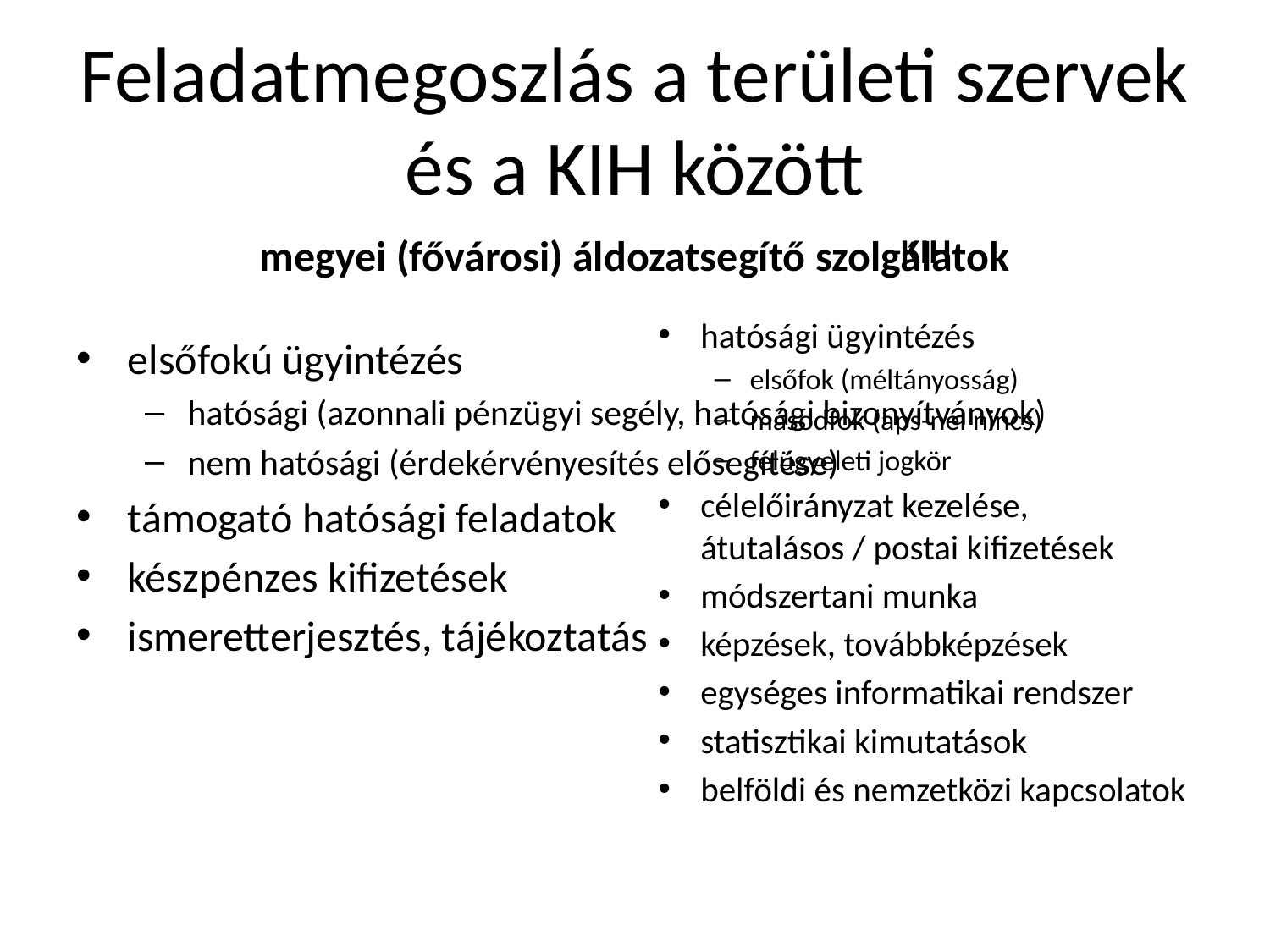

# Feladatmegoszlás a területi szervek és a KIH között
megyei (fővárosi) áldozatsegítő szolgálatok

elsőfokú ügyintézés
hatósági (azonnali pénzügyi segély, hatósági bizonyítványok)
nem hatósági (érdekérvényesítés elősegítése)
támogató hatósági feladatok
készpénzes kifizetések
ismeretterjesztés, tájékoztatás
KIH

hatósági ügyintézés
elsőfok (méltányosság)
másodfok (aps-nél nincs)
felügyeleti jogkör
célelőirányzat kezelése, átutalásos / postai kifizetések
módszertani munka
képzések, továbbképzések
egységes informatikai rendszer
statisztikai kimutatások
belföldi és nemzetközi kapcsolatok